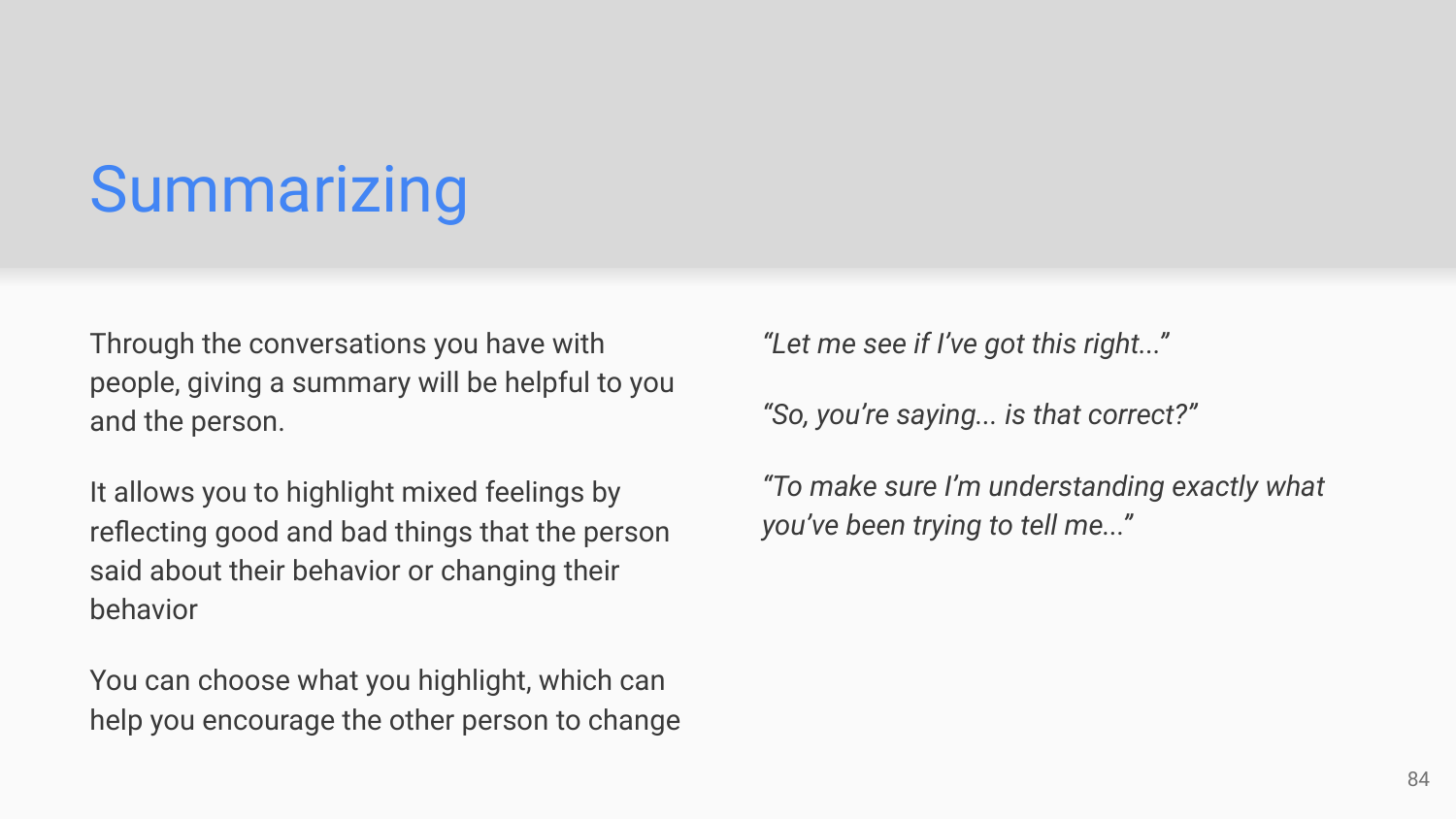

# Summarizing
Through the conversations you have with people, giving a summary will be helpful to you and the person.
It allows you to highlight mixed feelings by reflecting good and bad things that the person said about their behavior or changing their behavior
You can choose what you highlight, which can help you encourage the other person to change
“Let me see if I’ve got this right...”
“So, you’re saying... is that correct?”
“To make sure I’m understanding exactly what you’ve been trying to tell me...”

84